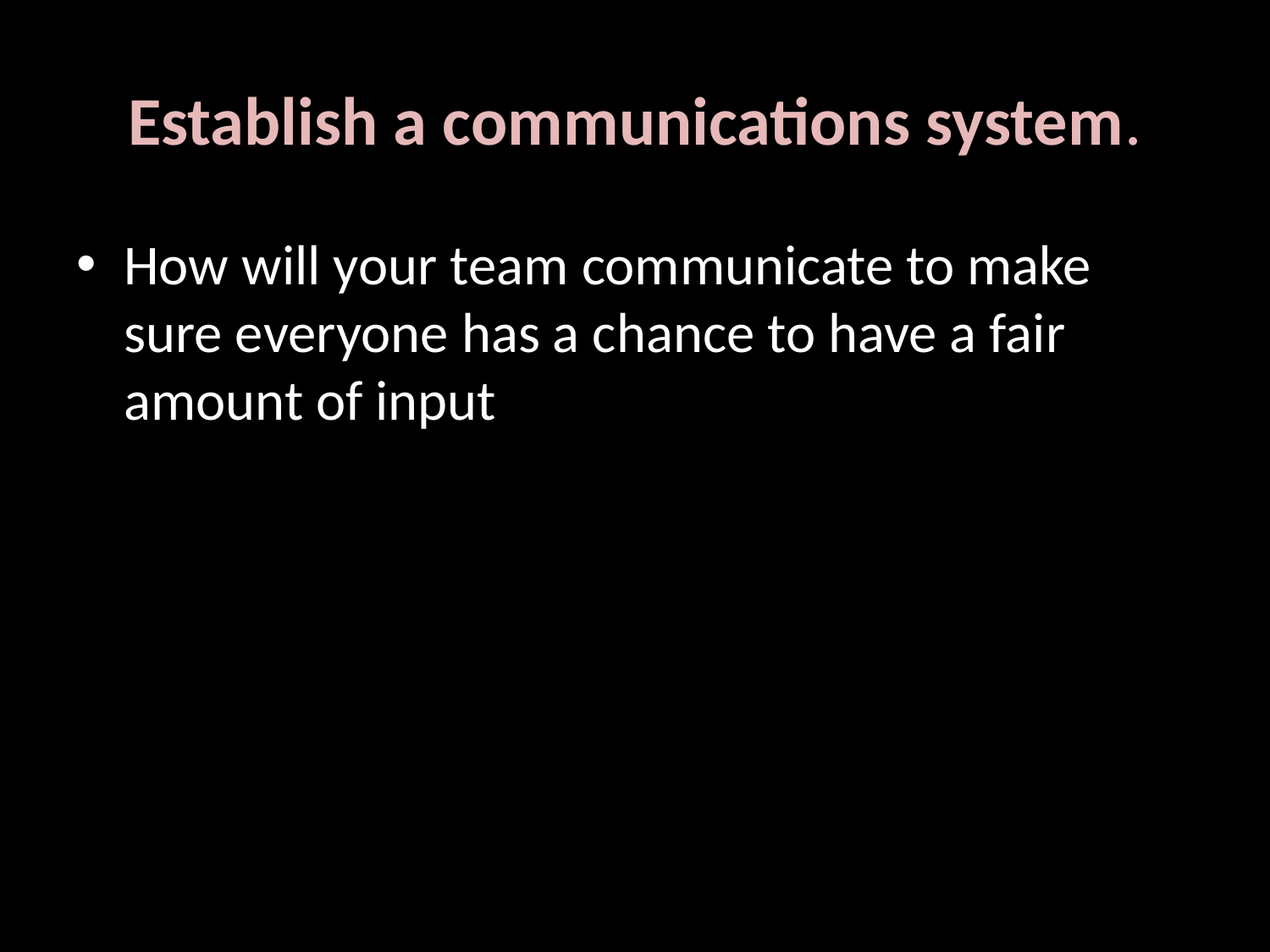

# Establish a communications system.
How will your team communicate to make sure everyone has a chance to have a fair amount of input